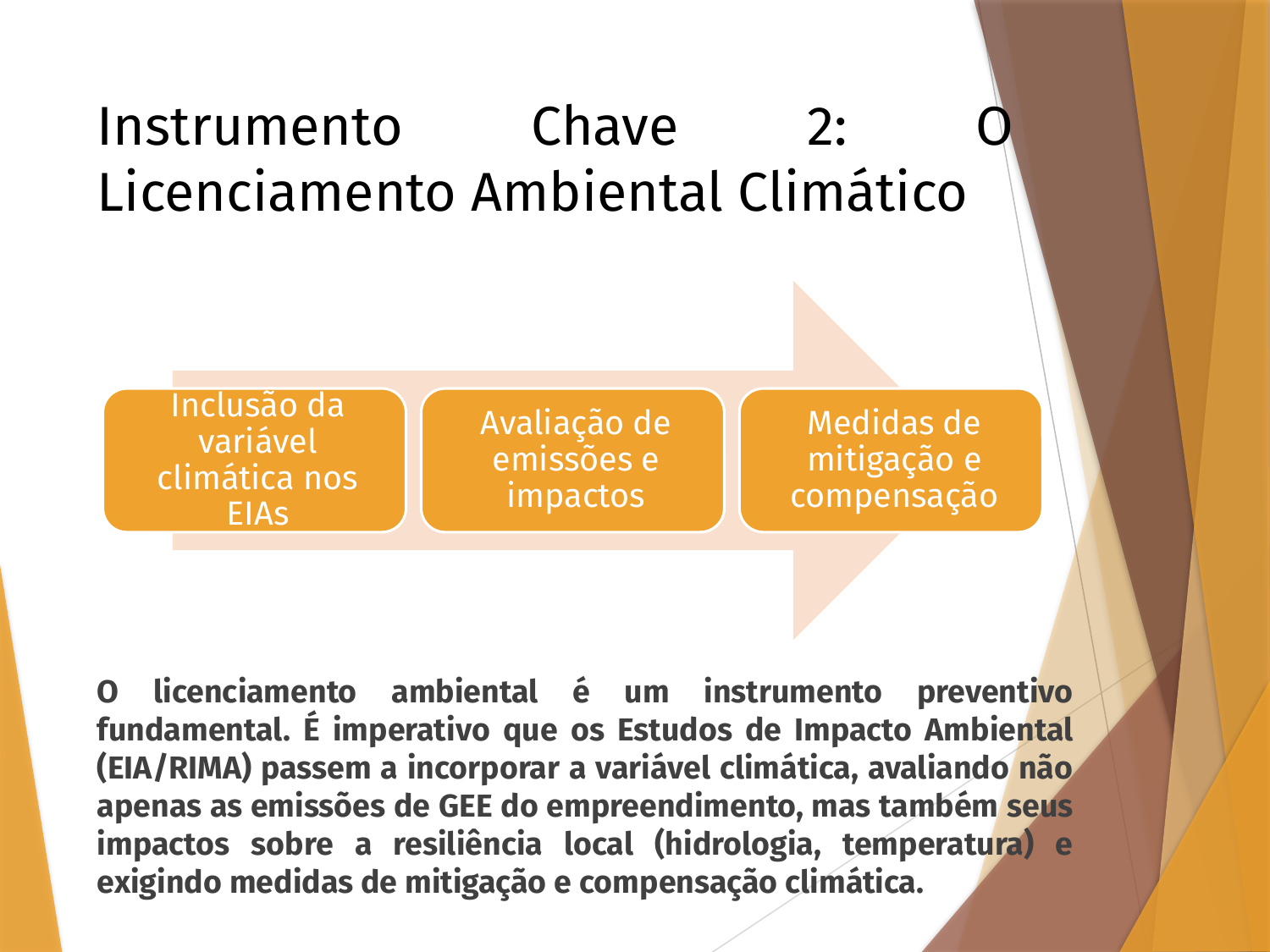

# Instrumento Chave 2: O Licenciamento Ambiental Climático
Inclusão da variável climática nos EIAs
Avaliação de emissões e impactos
Medidas de mitigação e compensação

O licenciamento ambiental é um instrumento preventivo fundamental. É imperativo que os Estudos de Impacto Ambiental (EIA/RIMA) passem a incorporar a variável climática, avaliando não apenas as emissões de GEE do empreendimento, mas também seus impactos sobre a resiliência local (hidrologia, temperatura) e exigindo medidas de mitigação e compensação climática.